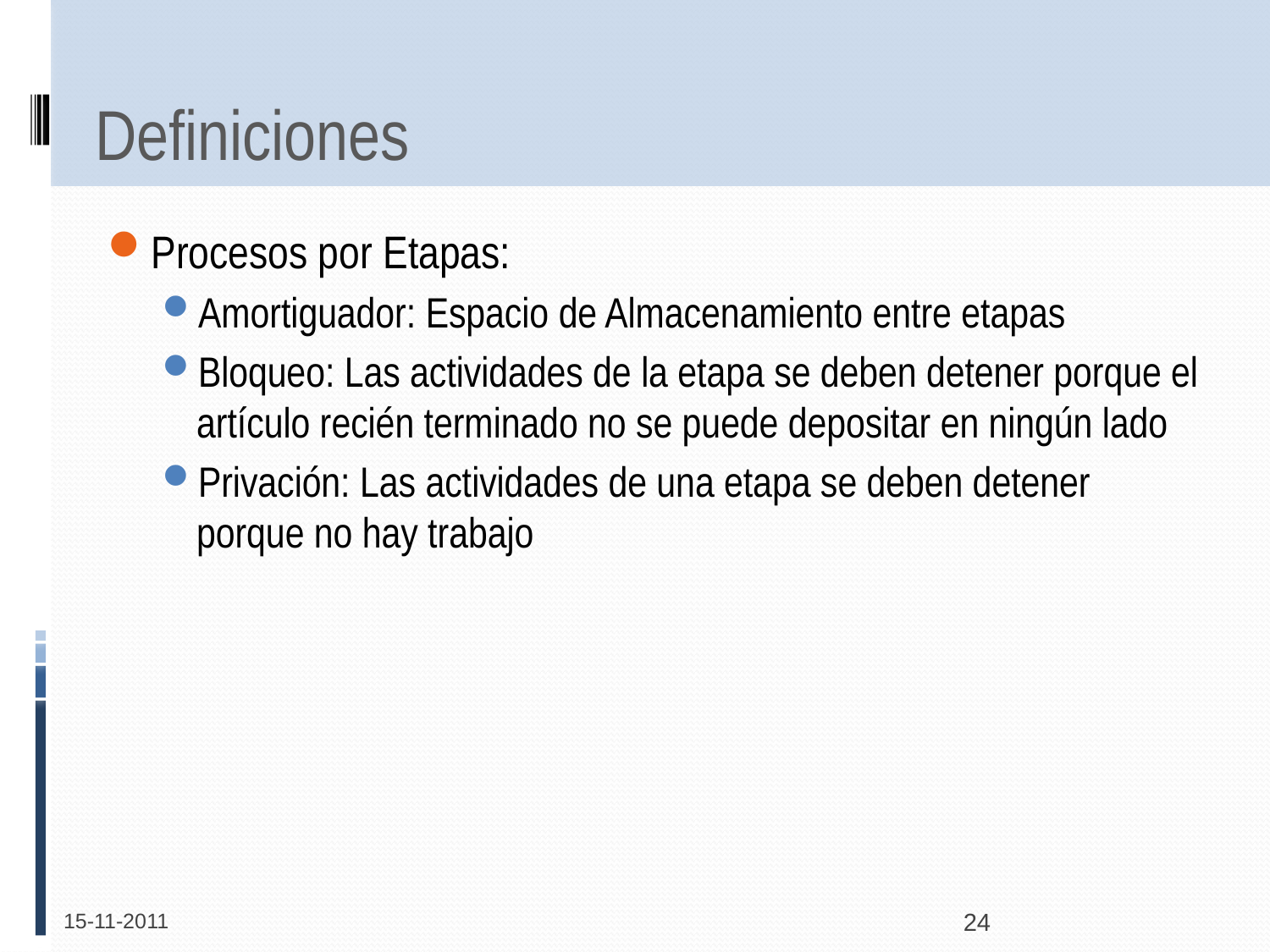

# Definiciones
Procesos por Etapas:
Amortiguador: Espacio de Almacenamiento entre etapas
Bloqueo: Las actividades de la etapa se deben detener porque el artículo recién terminado no se puede depositar en ningún lado
Privación: Las actividades de una etapa se deben detener porque no hay trabajo

15-11-2011
24